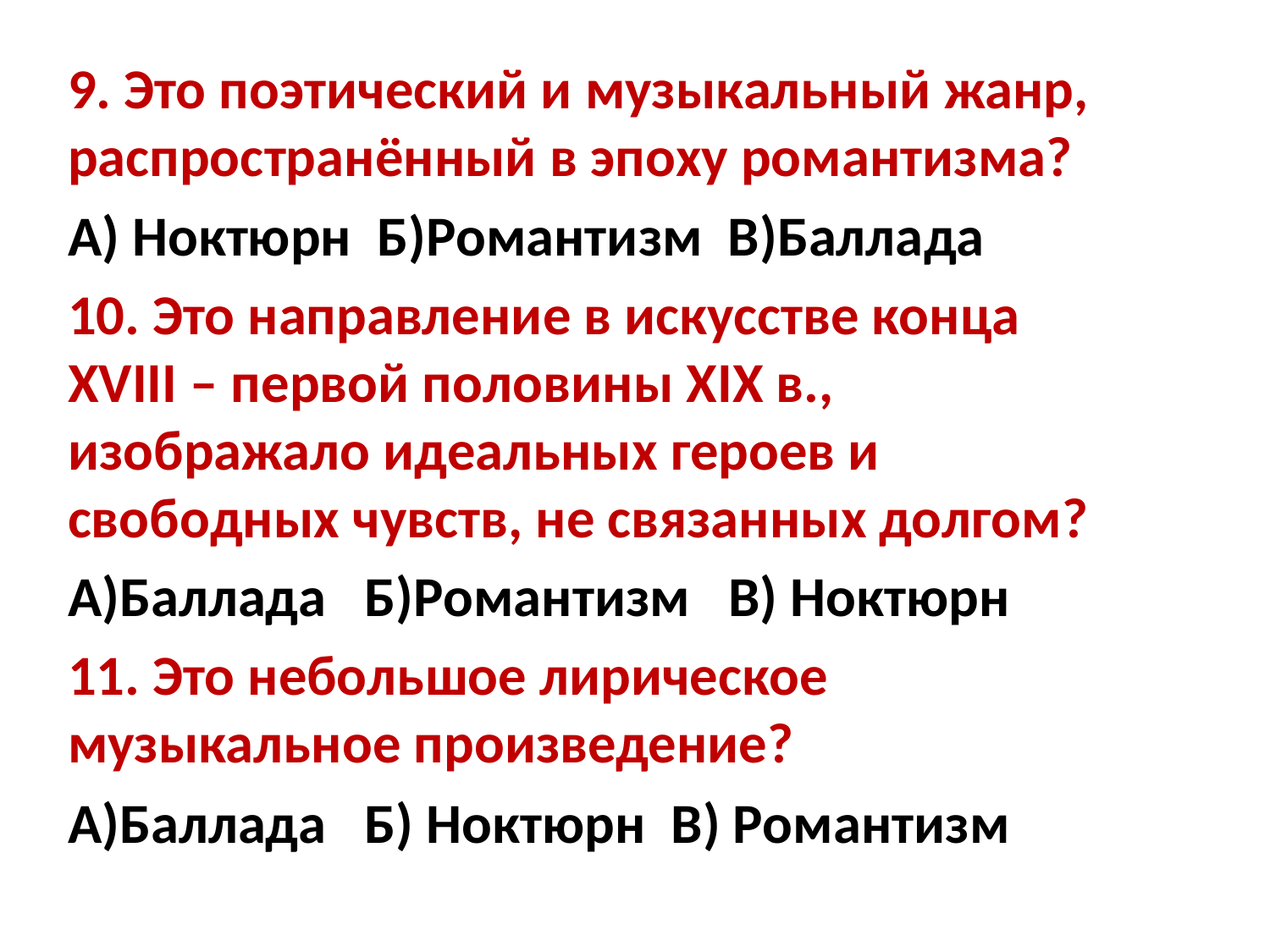

9. Это поэтический и музыкальный жанр, распространённый в эпоху романтизма?
А) Ноктюрн  Б)Романтизм  В)Баллада
10. Это направление в искусстве конца XVIII – первой половины XIX в., изображало идеальных героев и свободных чувств, не связанных долгом?
А)Баллада   Б)Романтизм   В) Ноктюрн
11. Это небольшое лирическое музыкальное произведение?
А)Баллада   Б) Ноктюрн  В) Романтизм